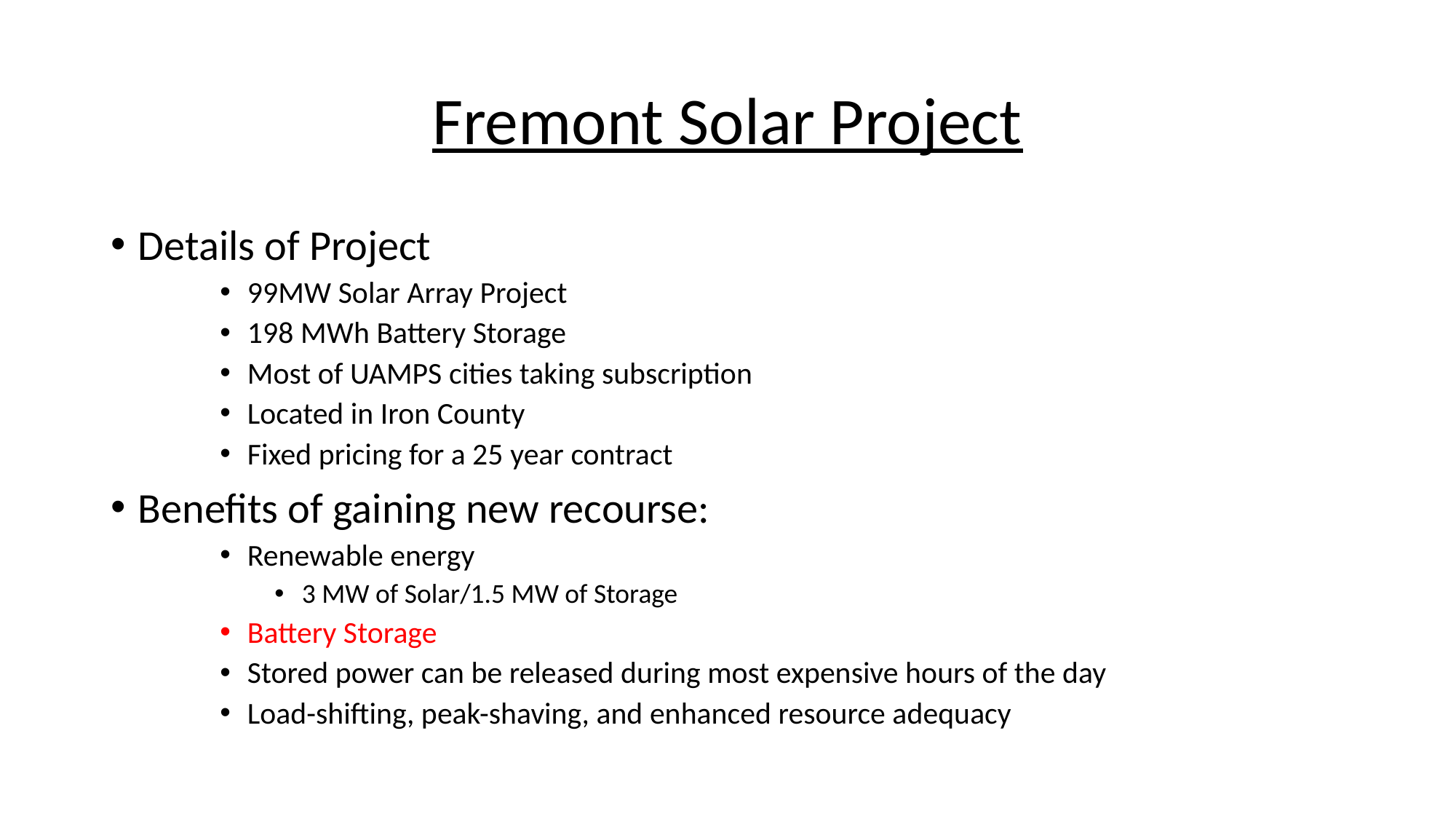

# Fremont Solar Project
Details of Project
99MW Solar Array Project
198 MWh Battery Storage
Most of UAMPS cities taking subscription
Located in Iron County
Fixed pricing for a 25 year contract
Benefits of gaining new recourse:
Renewable energy
3 MW of Solar/1.5 MW of Storage
Battery Storage
Stored power can be released during most expensive hours of the day
Load-shifting, peak-shaving, and enhanced resource adequacy